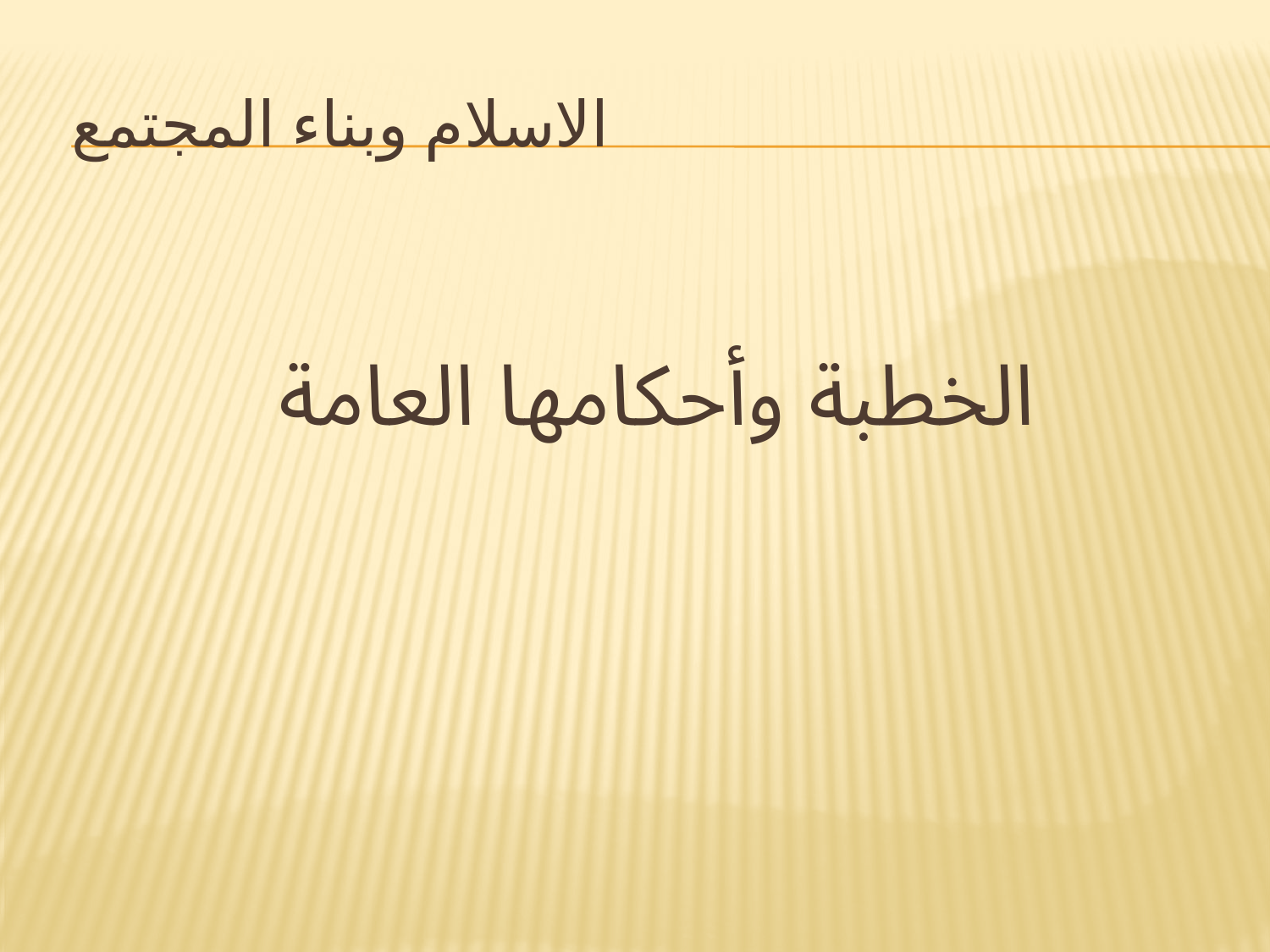

# الاسلام وبناء المجتمع

الخطبة وأحكامها العامة